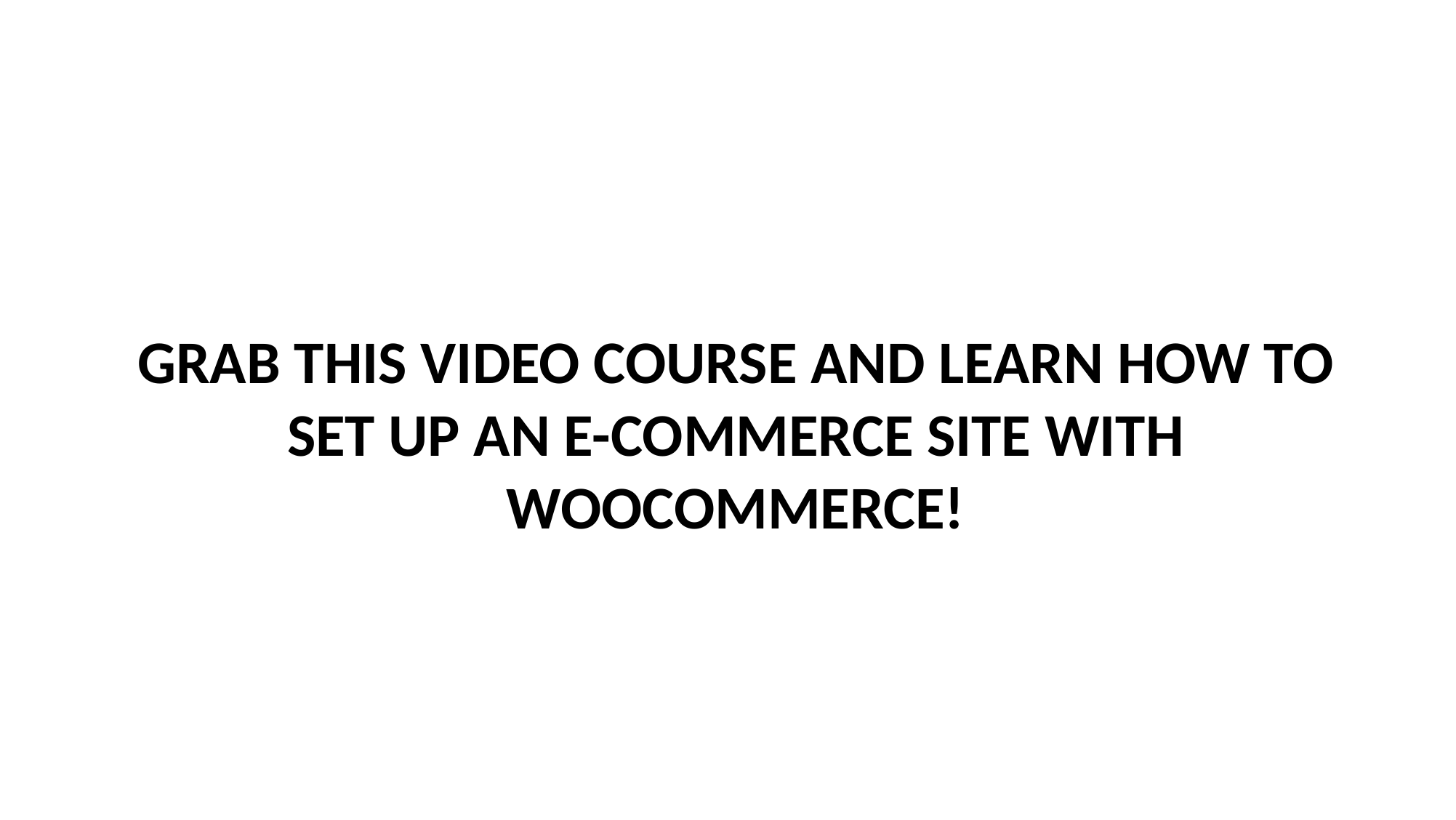

# Grab this video course and learn how to set up an e-commerce site with WooCommerce!